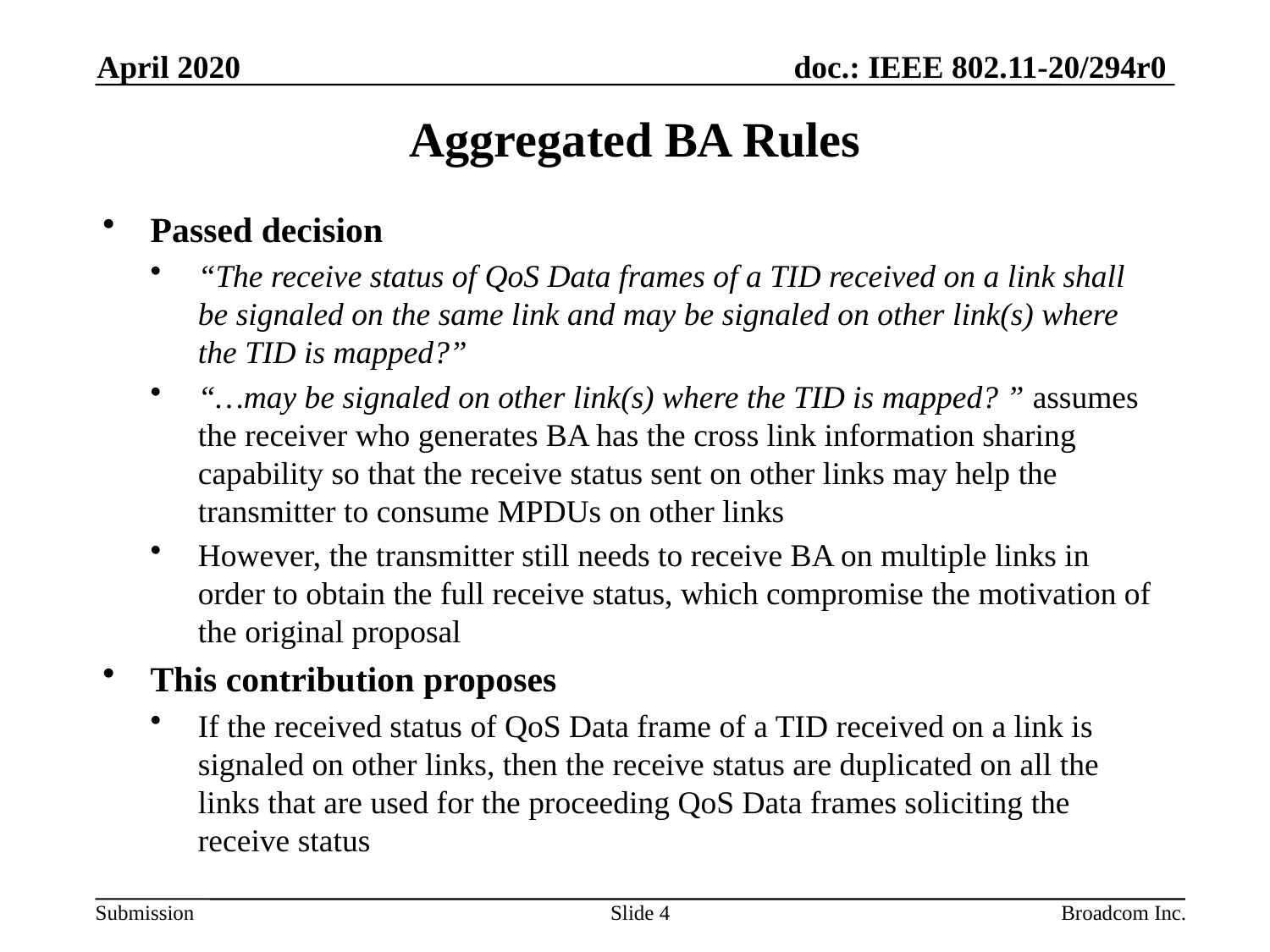

April 2020
# Aggregated BA Rules
Passed decision
“The receive status of QoS Data frames of a TID received on a link shall be signaled on the same link and may be signaled on other link(s) where the TID is mapped?”
“…may be signaled on other link(s) where the TID is mapped? ” assumes the receiver who generates BA has the cross link information sharing capability so that the receive status sent on other links may help the transmitter to consume MPDUs on other links
However, the transmitter still needs to receive BA on multiple links in order to obtain the full receive status, which compromise the motivation of the original proposal
This contribution proposes
If the received status of QoS Data frame of a TID received on a link is signaled on other links, then the receive status are duplicated on all the links that are used for the proceeding QoS Data frames soliciting the receive status

Slide 4
Broadcom Inc.